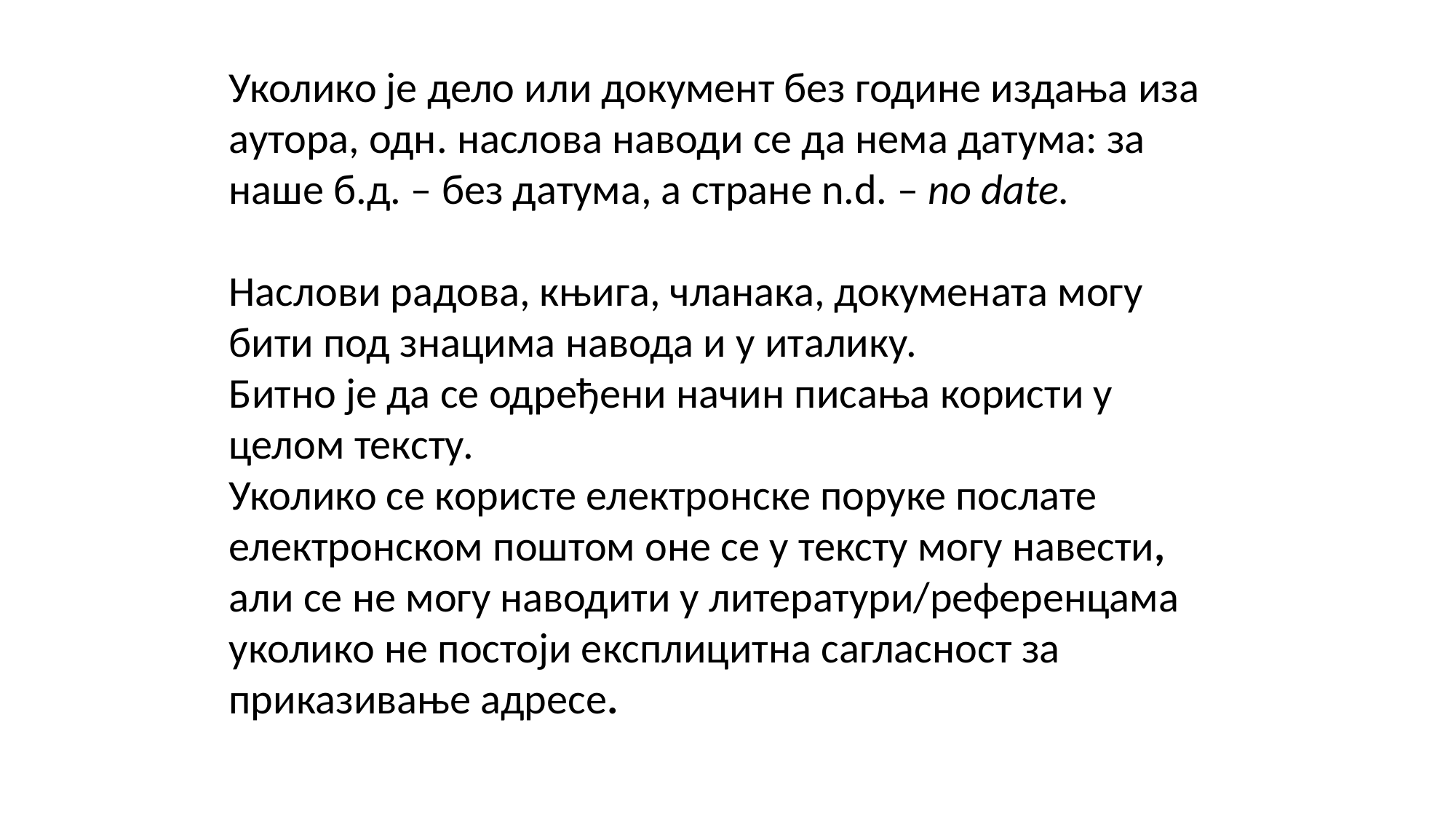

Уколико је дело или документ без године издања иза аутора, одн. наслова наводи се да нема датума: за наше б.д. – без датума, а стране n.d. – no date.

Наслови радова, књига, чланака, докумената могу бити под знацима навода и у италику.
Битно је да се одређени начин писања користи у целом тексту.
Уколико се користе електронске поруке послате електронском поштом оне се у тексту могу навести, али се не могу наводити у литератури/референцама уколико не постоји експлицитна сагласност за приказивање адресе.